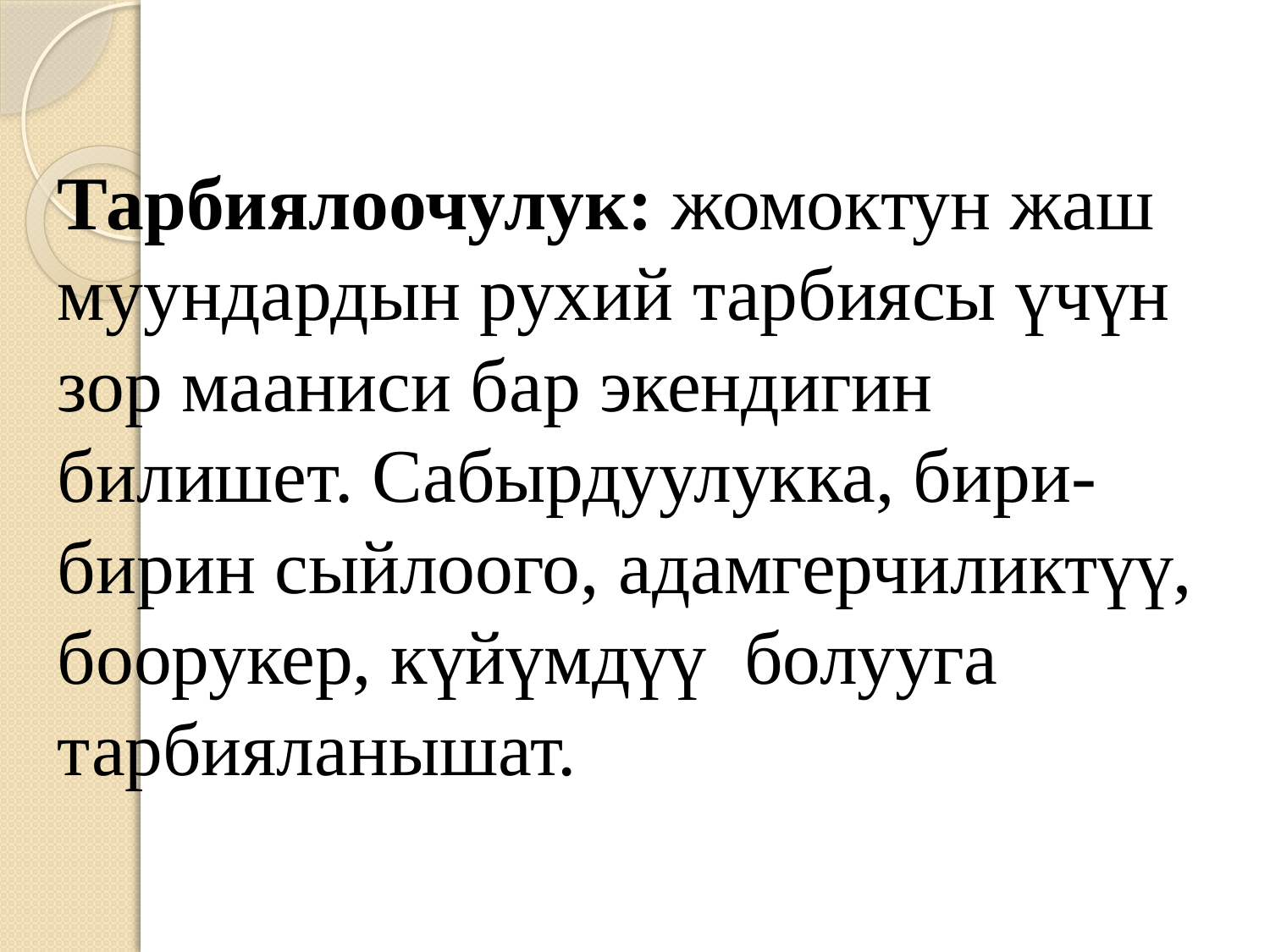

# Тарбиялоочулук: жомоктун жаш муундардын рухий тарбиясы үчүн зор мааниси бар экендигин билишет. Сабырдуулукка, бири-бирин сыйлоого, адамгерчиликтүү, боорукер, күйүмдүү  болууга тарбияланышат.